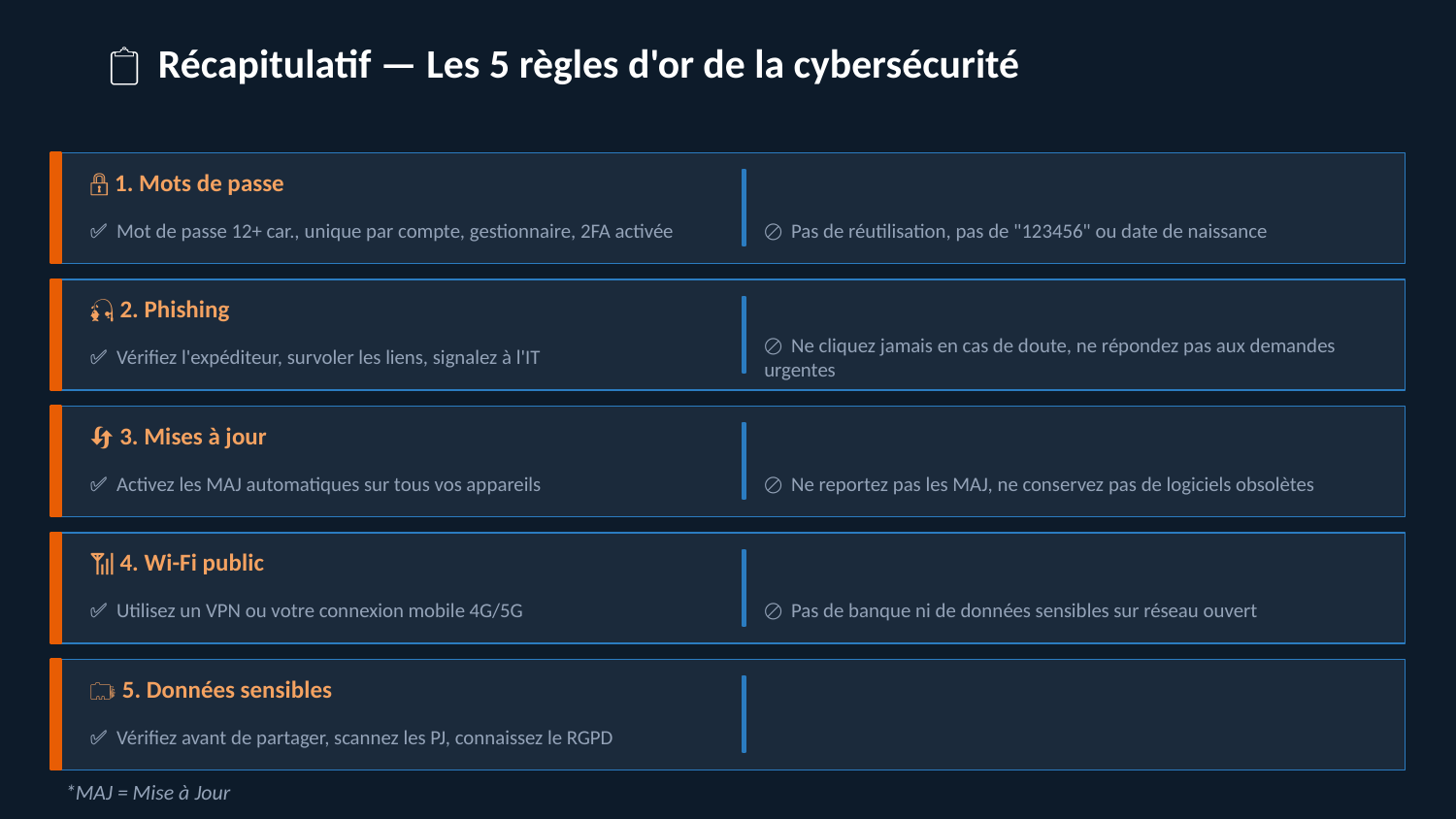

📋  Récapitulatif — Les 5 règles d'or de la cybersécurité

🔒 1. Mots de passe

✅  Mot de passe 12+ car., unique par compte, gestionnaire, 2FA activée
🚫  Pas de réutilisation, pas de "123456" ou date de naissance

🎣 2. Phishing

✅  Vérifiez l'expéditeur, survoler les liens, signalez à l'IT
🚫  Ne cliquez jamais en cas de doute, ne répondez pas aux demandes urgentes

🔄 3. Mises à jour

✅  Activez les MAJ automatiques sur tous vos appareils
🚫  Ne reportez pas les MAJ, ne conservez pas de logiciels obsolètes

📶 4. Wi-Fi public

✅  Utilisez un VPN ou votre connexion mobile 4G/5G
🚫  Pas de banque ni de données sensibles sur réseau ouvert

🗂️ 5. Données sensibles

✅  Vérifiez avant de partager, scannez les PJ, connaissez le RGPD
*MAJ = Mise à Jour